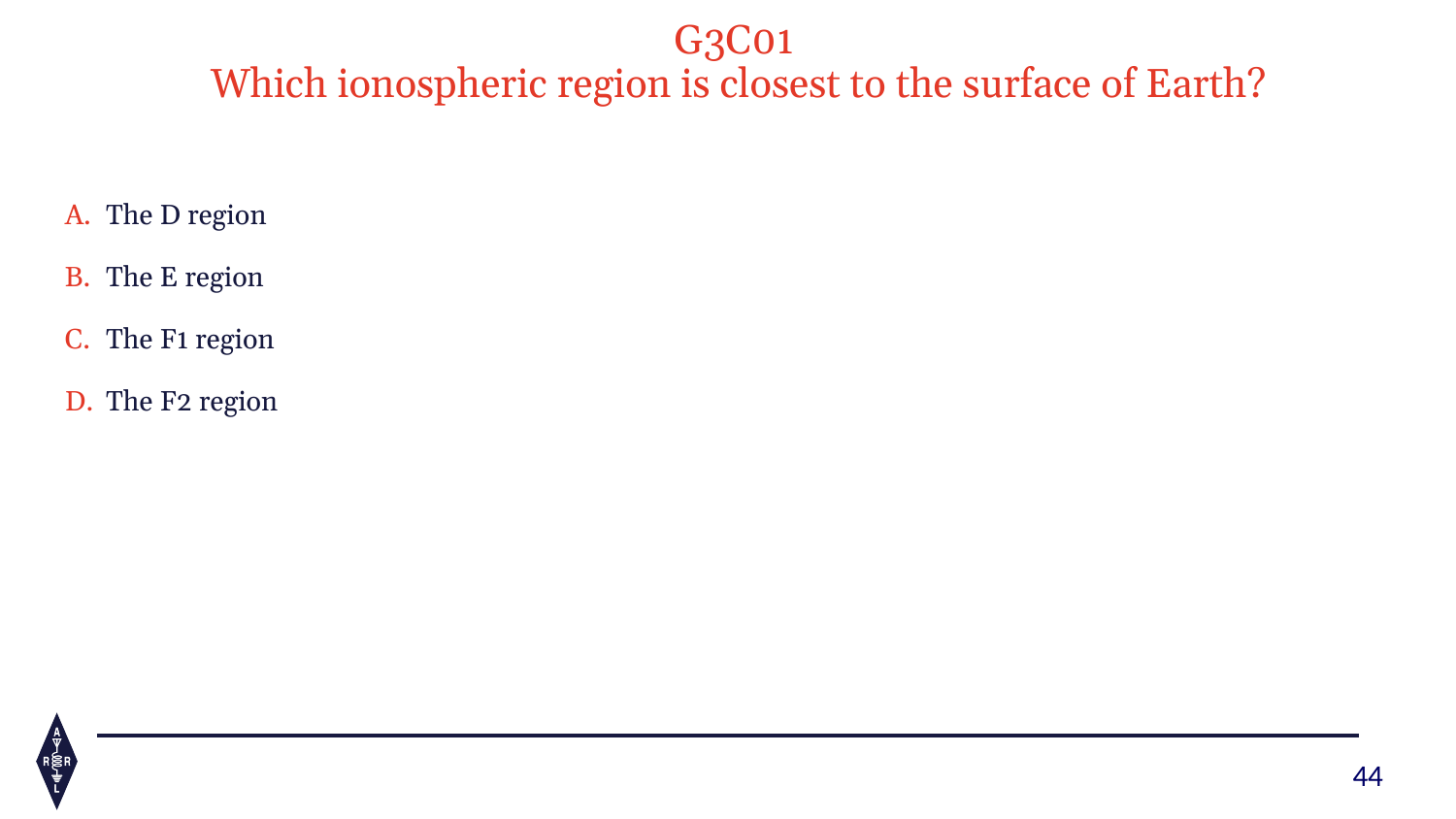

G3C01
Which ionospheric region is closest to the surface of Earth?
The D region
The E region
The F1 region
The F2 region
44